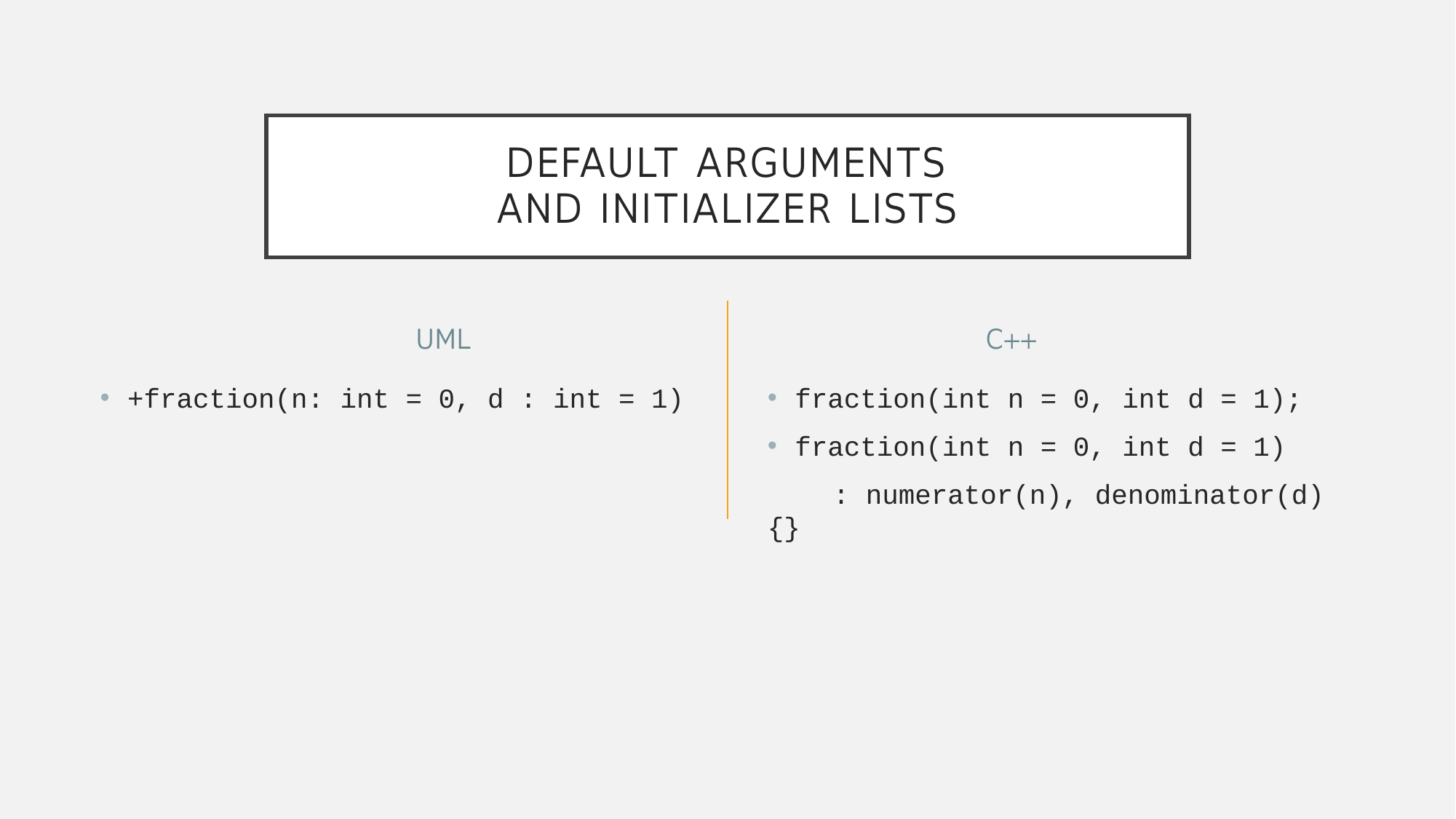

# Default Arguments And Initializer Lists
UML
C++
+fraction(n: int = 0, d : int = 1)
fraction(int n = 0, int d = 1);
fraction(int n = 0, int d = 1)
    : numerator(n), denominator(d) {}